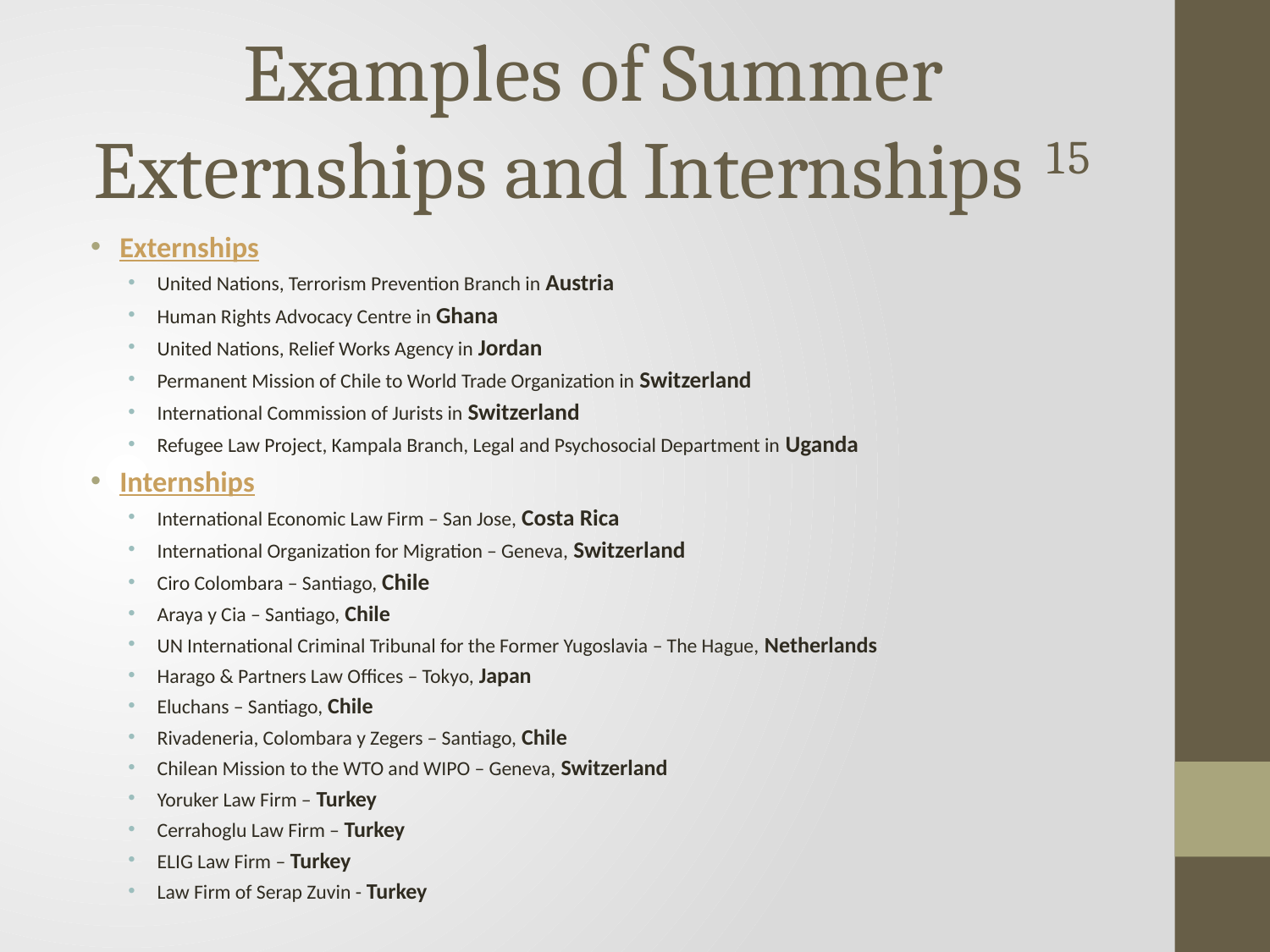

# Examples of Summer Externships and Internships 15
Externships
United Nations, Terrorism Prevention Branch in Austria
Human Rights Advocacy Centre in Ghana
United Nations, Relief Works Agency in Jordan
Permanent Mission of Chile to World Trade Organization in Switzerland
International Commission of Jurists in Switzerland
Refugee Law Project, Kampala Branch, Legal and Psychosocial Department in Uganda
Internships
International Economic Law Firm – San Jose, Costa Rica
International Organization for Migration – Geneva, Switzerland
Ciro Colombara – Santiago, Chile
Araya y Cia – Santiago, Chile
UN International Criminal Tribunal for the Former Yugoslavia – The Hague, Netherlands
Harago & Partners Law Offices – Tokyo, Japan
Eluchans – Santiago, Chile
Rivadeneria, Colombara y Zegers – Santiago, Chile
Chilean Mission to the WTO and WIPO – Geneva, Switzerland
Yoruker Law Firm – Turkey
Cerrahoglu Law Firm – Turkey
ELIG Law Firm – Turkey
Law Firm of Serap Zuvin - Turkey